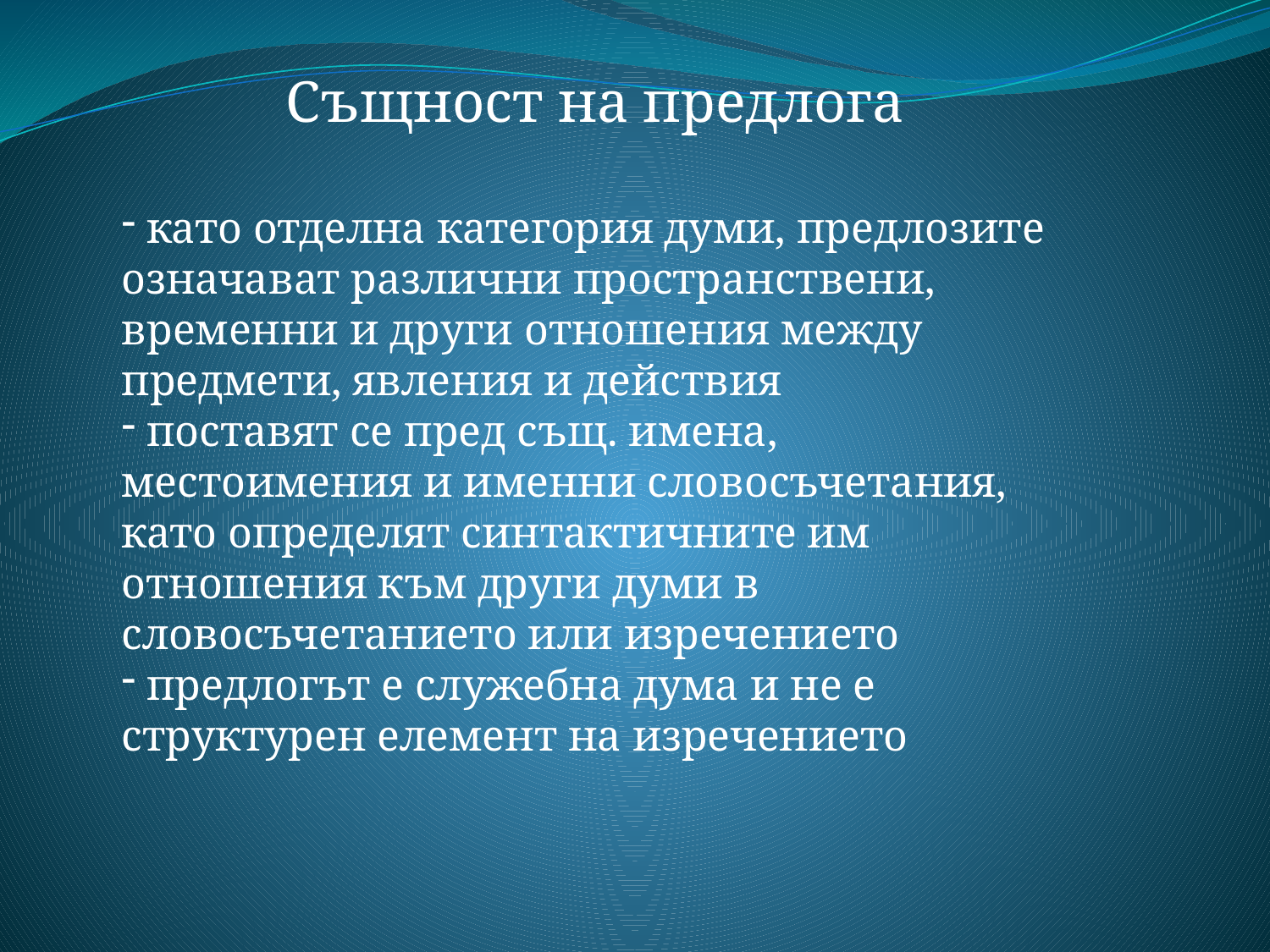

Същност на предлога

 като отделна категория думи, предлозите означават различни пространствени, временни и други отношения между предмети, явления и действия
 поставят се пред същ. имена, местоимения и именни словосъчетания, като определят синтактичните им отношения към други думи в словосъчетанието или изречението
 предлогът е служебна дума и не е структурен елемент на изречението